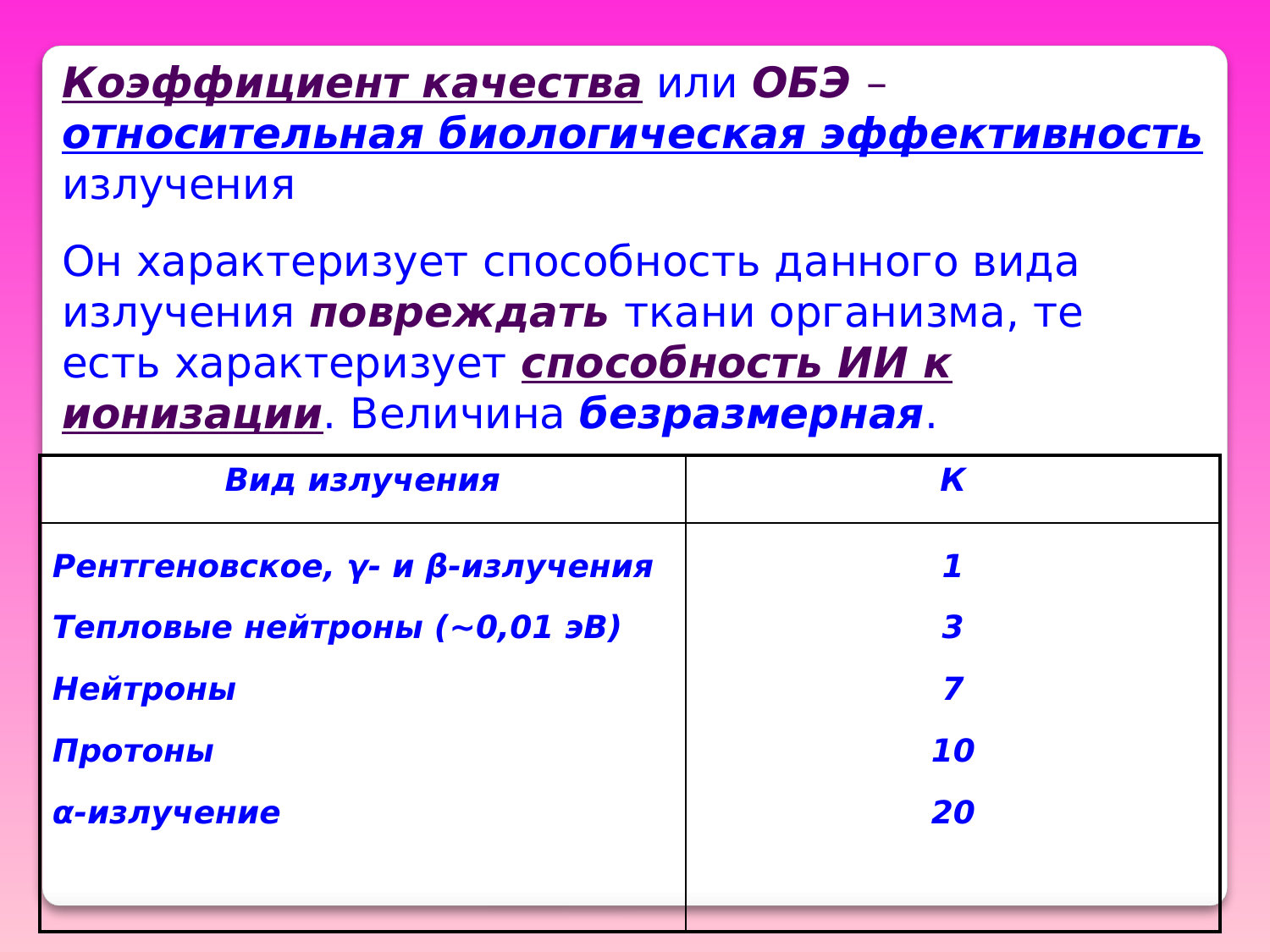

Коэффициент качества или ОБЭ – относительная биологическая эффективность излучения
Он характеризует способность данного вида излучения повреждать ткани организма, те есть характеризует способность ИИ к ионизации. Величина безразмерная.
| Вид излучения | К |
| --- | --- |
| Рентгеновское, γ- и β-излучения Тепловые нейтроны (~0,01 эВ) Нейтроны Протоны α-излучение | 1 3 7 10 20 |